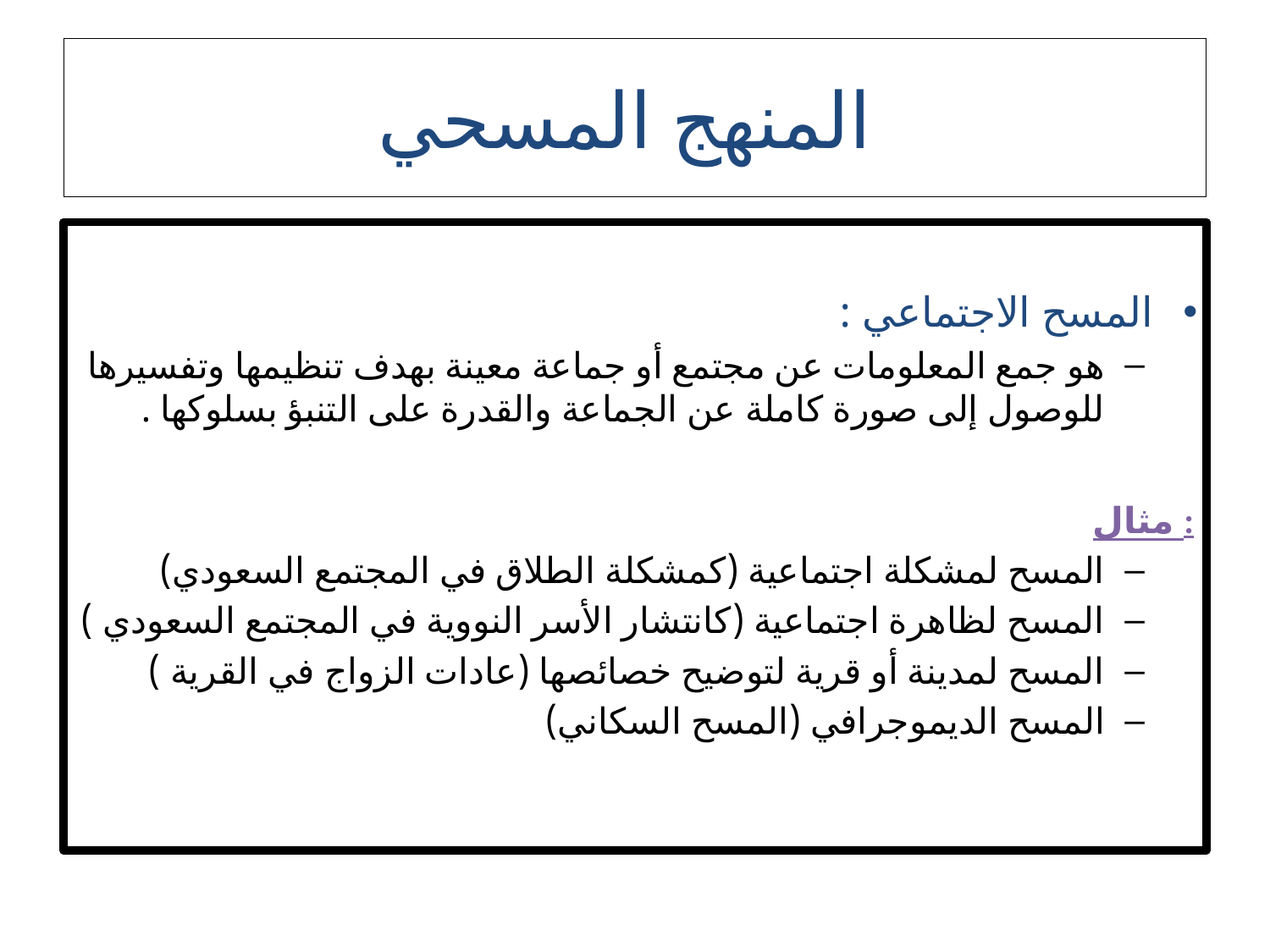

# المنهج المسحي

المسح الاجتماعي :
هو جمع المعلومات عن مجتمع أو جماعة معينة بهدف تنظيمها وتفسيرها للوصول إلى صورة كاملة عن الجماعة والقدرة على التنبؤ بسلوكها .

مثال :
المسح لمشكلة اجتماعية (كمشكلة الطلاق في المجتمع السعودي)
المسح لظاهرة اجتماعية (كانتشار الأسر النووية في المجتمع السعودي )
المسح لمدينة أو قرية لتوضيح خصائصها (عادات الزواج في القرية )
المسح الديموجرافي (المسح السكاني)